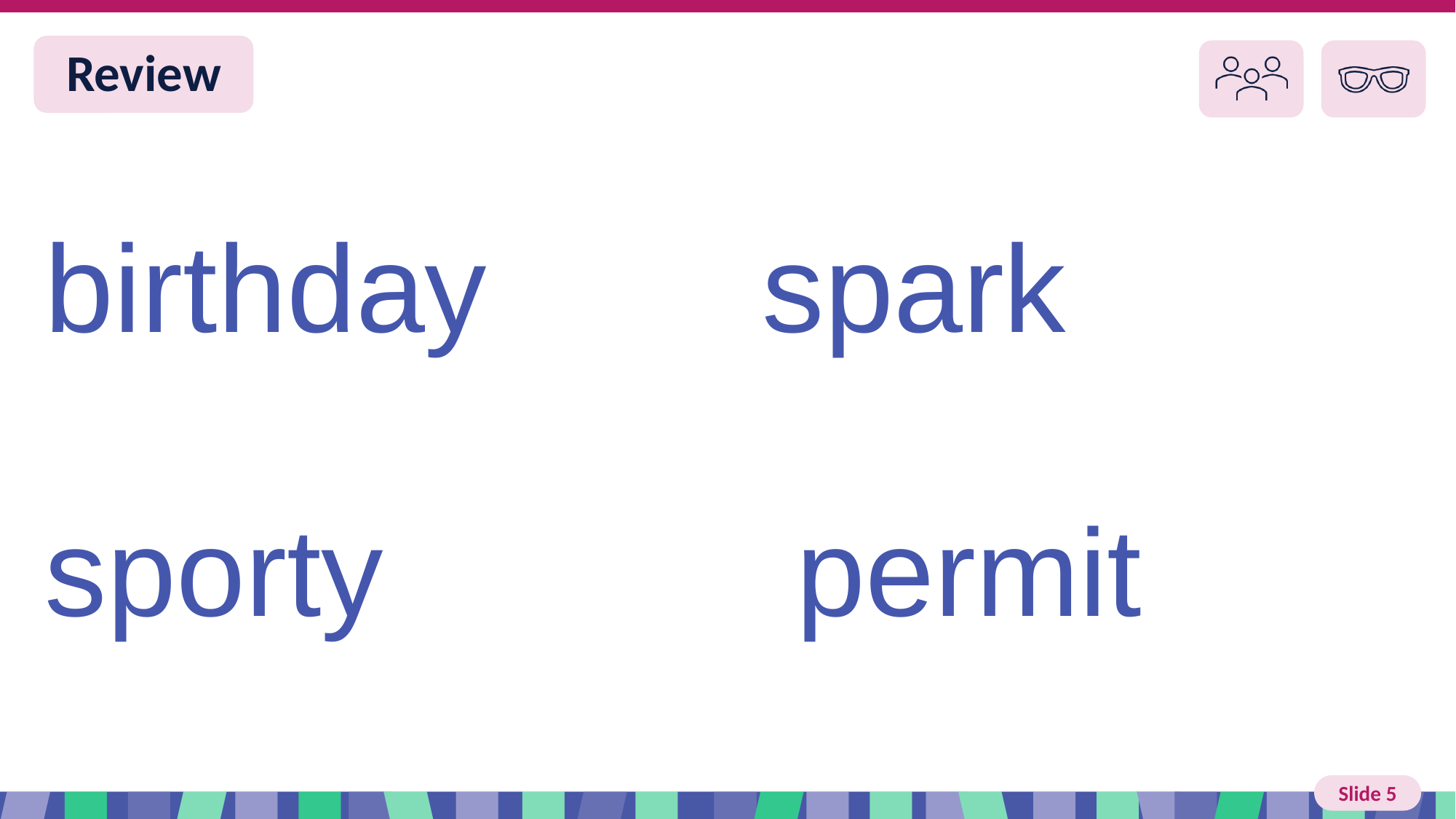

Slide 5 Review You do
birthday        spark
sporty            permit